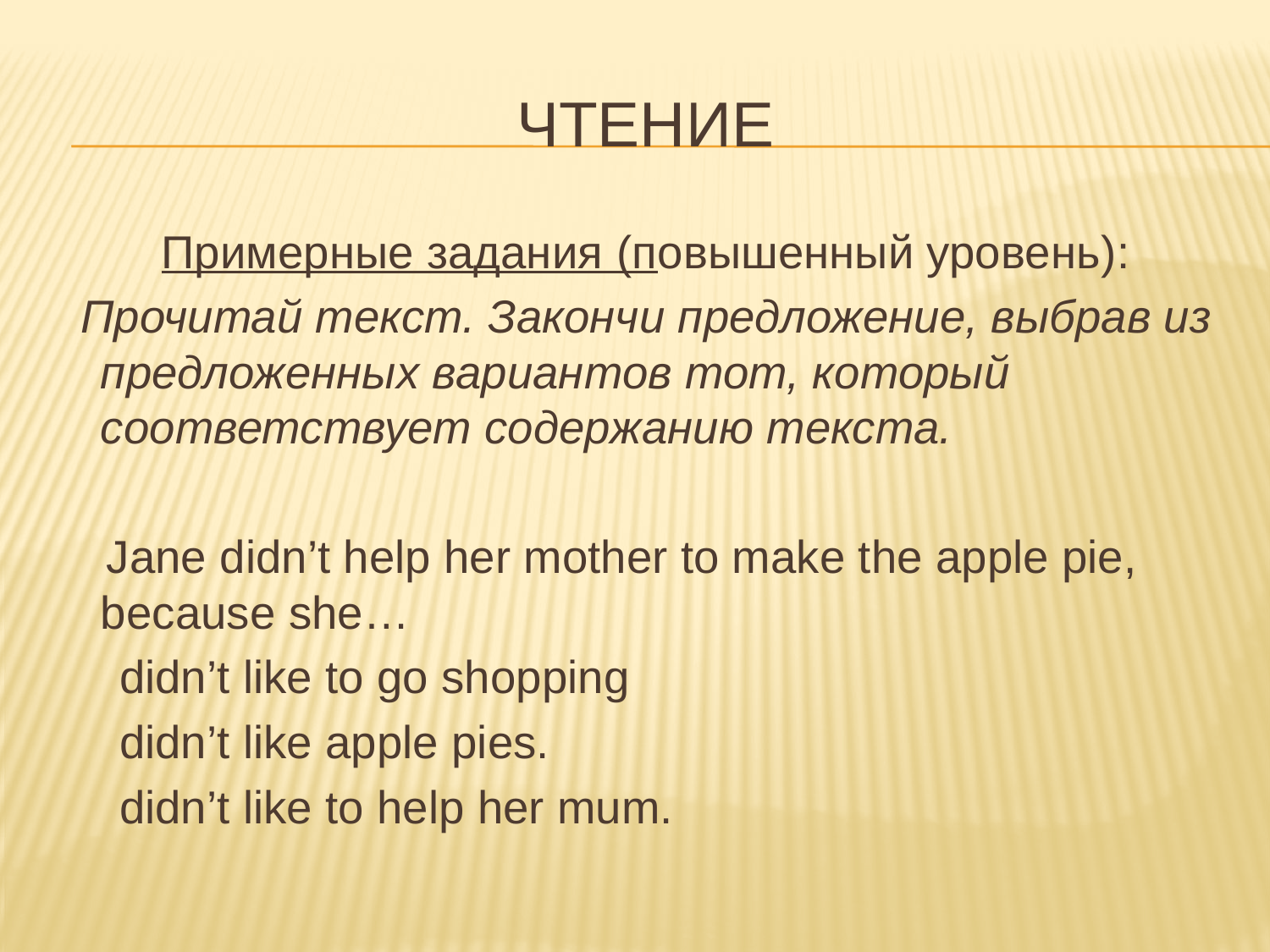

# чтение
Примерные задания (повышенный уровень):
  Прочитай текст. Закончи предложение, выбрав из предложенных вариантов тот, который соответствует содержанию текста.

    Jane didn’t help her mother to make the apple pie, because she…
     ⁪didn’t like to go shopping
     ⁪didn’t like apple pies.
     ⁪didn’t like to help her mum.